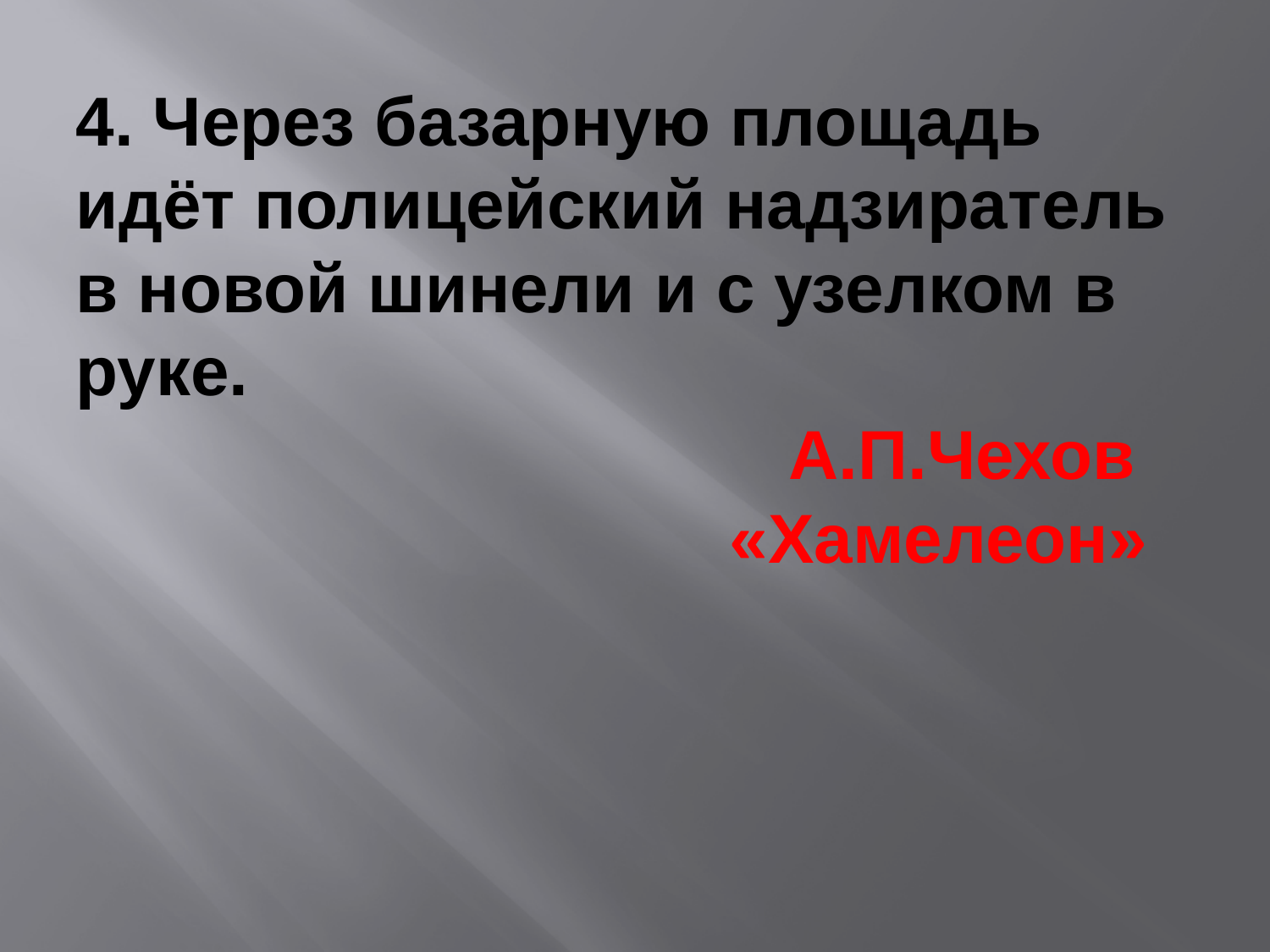

# 4. Через базарную площадь идёт полицейский надзиратель в новой шинели и с узелком в руке. А.П.Чехов «Хамелеон»